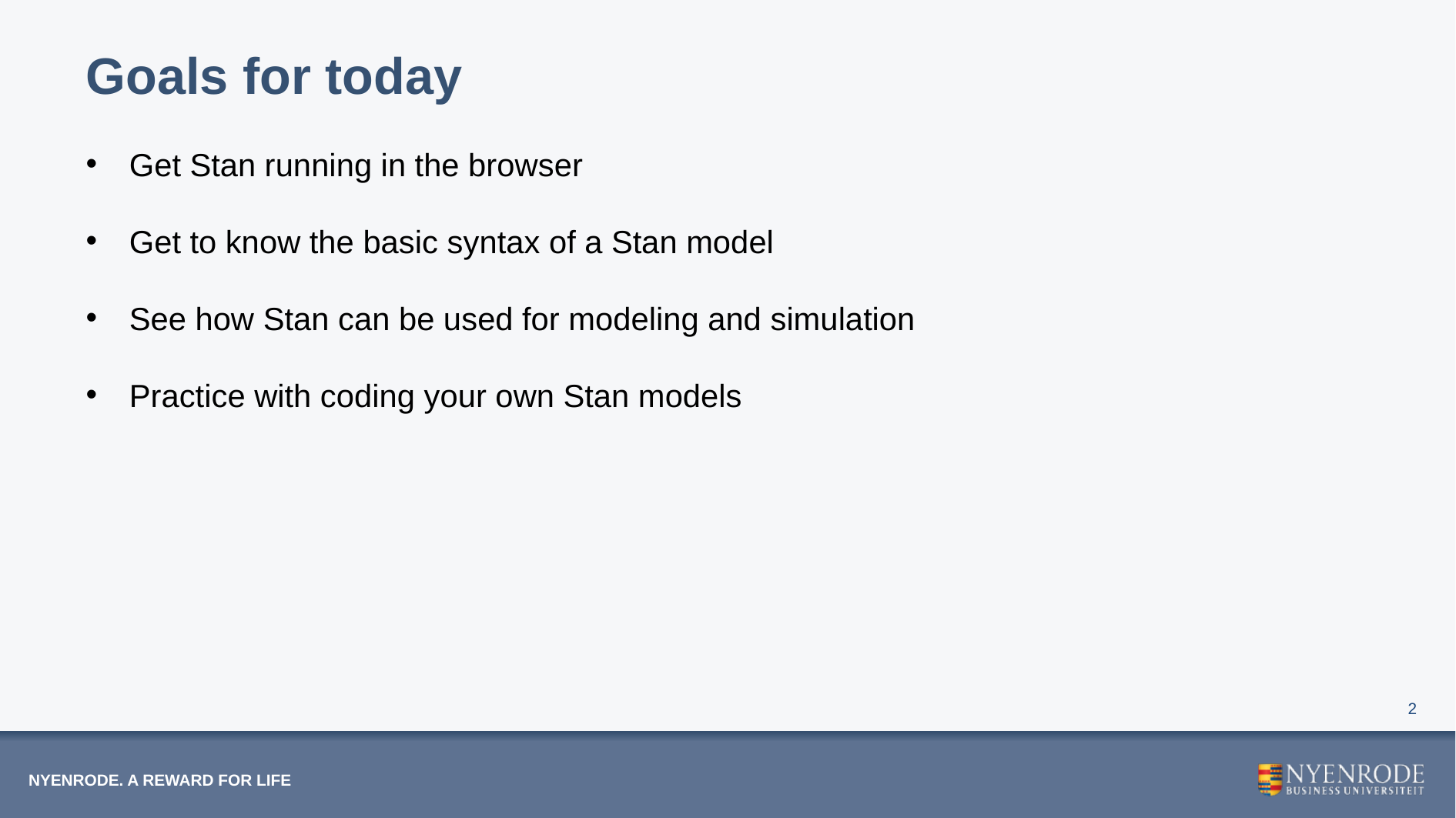

# Goals for today
Get Stan running in the browser

Get to know the basic syntax of a Stan model

See how Stan can be used for modeling and simulation

Practice with coding your own Stan models
2